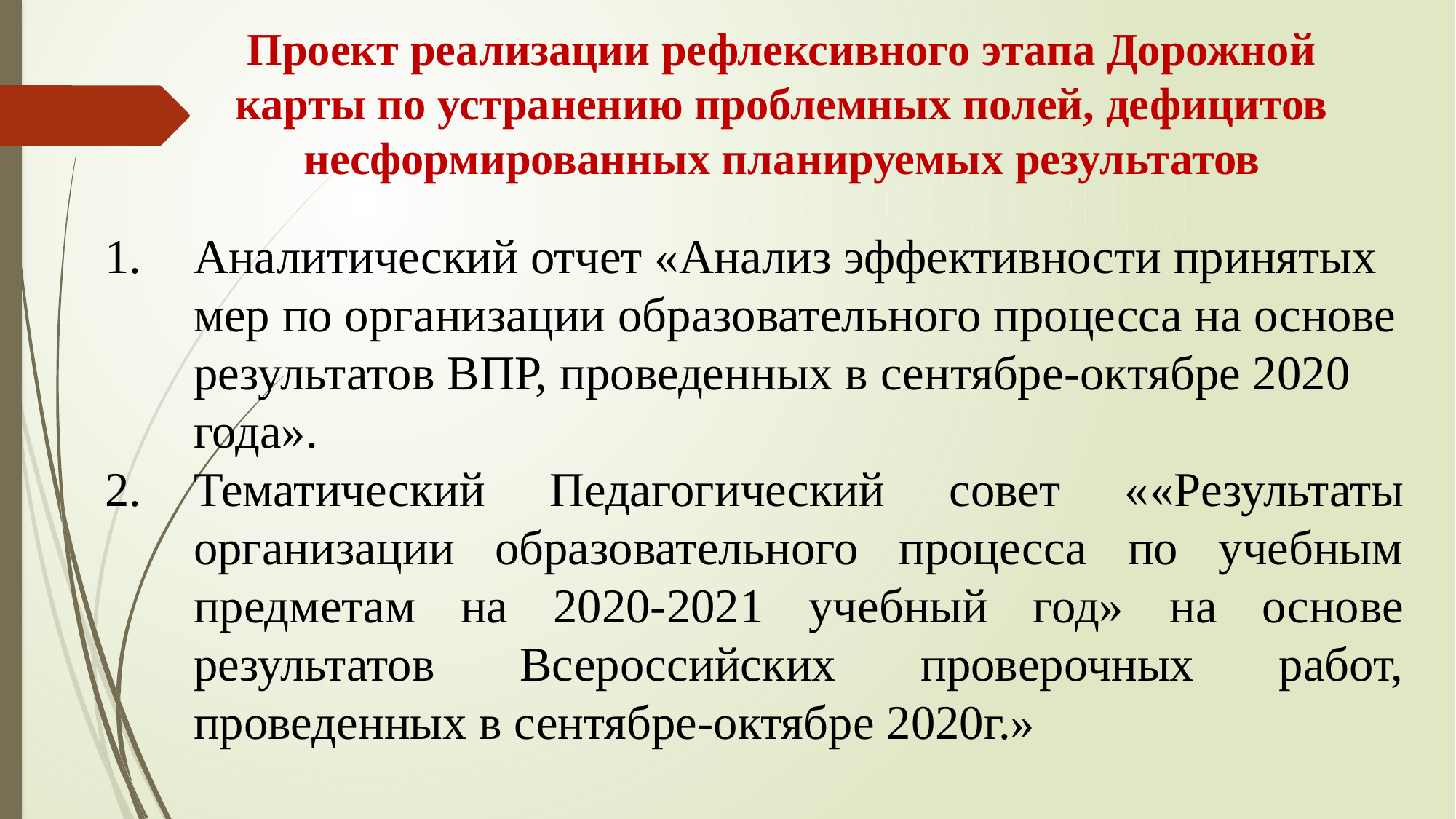

# Проект реализации рефлексивного этапа Дорожной карты по устранению проблемных полей, дефицитов несформированных планируемых результатов
Аналитический отчет «Анализ эффективности принятых мер по организации образовательного процесса на основе результатов ВПР, проведенных в сентябре-октябре 2020 года».
Тематический Педагогический совет ««Результаты организации образовательного процесса по учебным предметам на 2020-2021 учебный год» на основе результатов Всероссийских проверочных работ, проведенных в сентябре-октябре 2020г.»